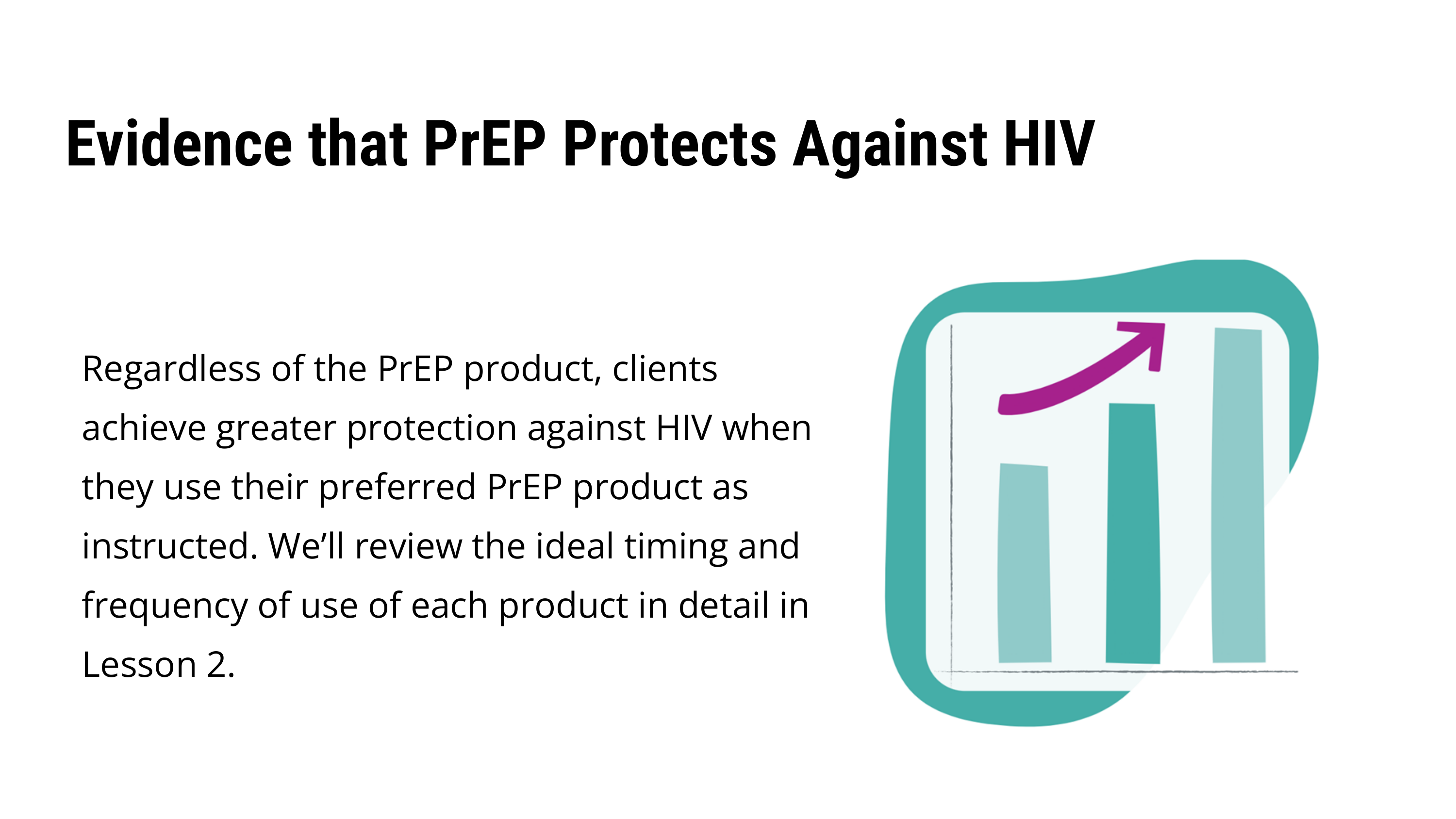

Evidence that PrEP Protects Against HIV

Regardless of the PrEP product, clients achieve greater protection against HIV when they use their preferred PrEP product as instructed. We’ll review the ideal timing and frequency of use of each product in detail in Lesson 2.